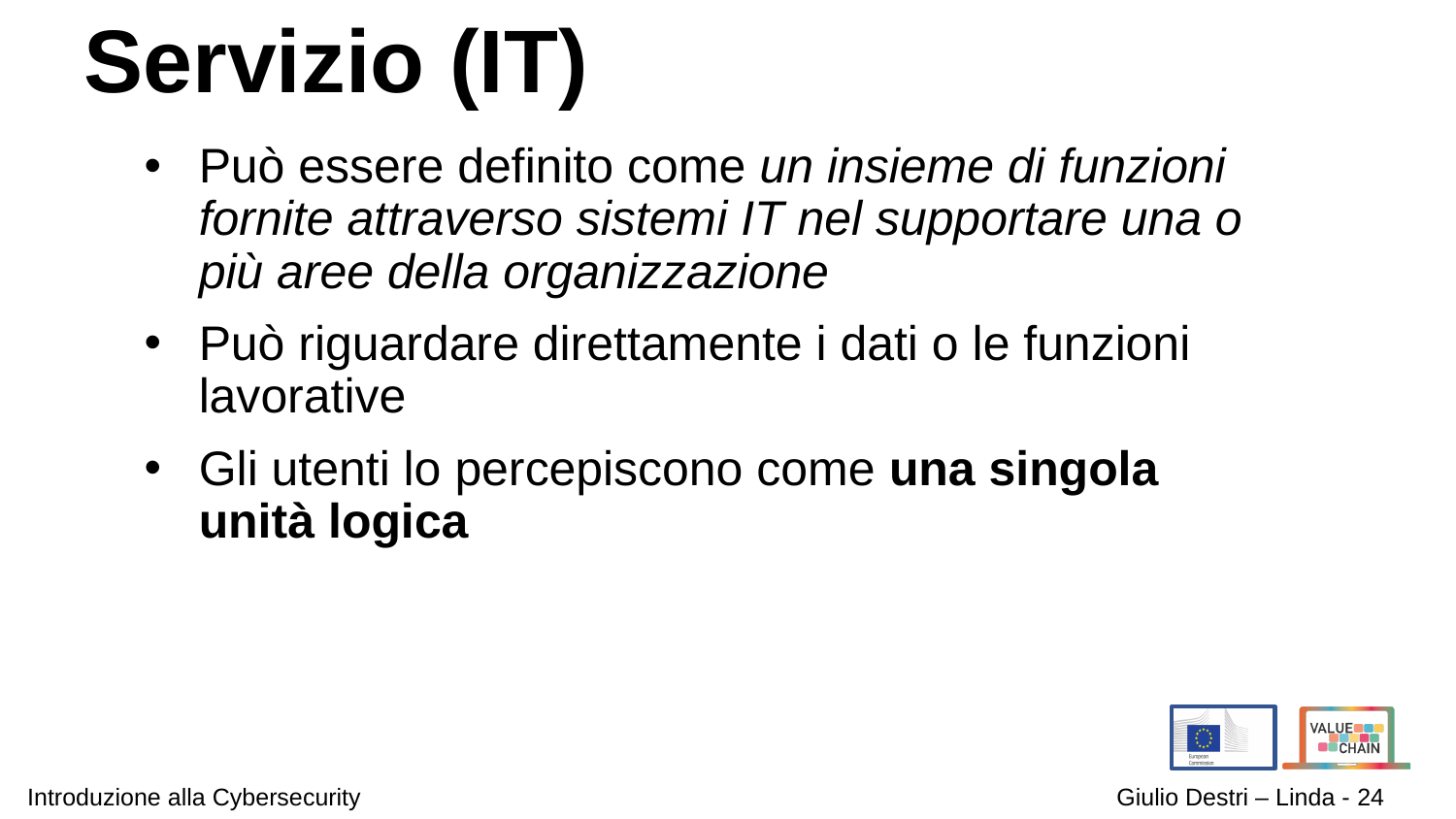

# Servizio (IT)
Può essere definito come un insieme di funzioni fornite attraverso sistemi IT nel supportare una o più aree della organizzazione
Può riguardare direttamente i dati o le funzioni lavorative
Gli utenti lo percepiscono come una singola unità logica